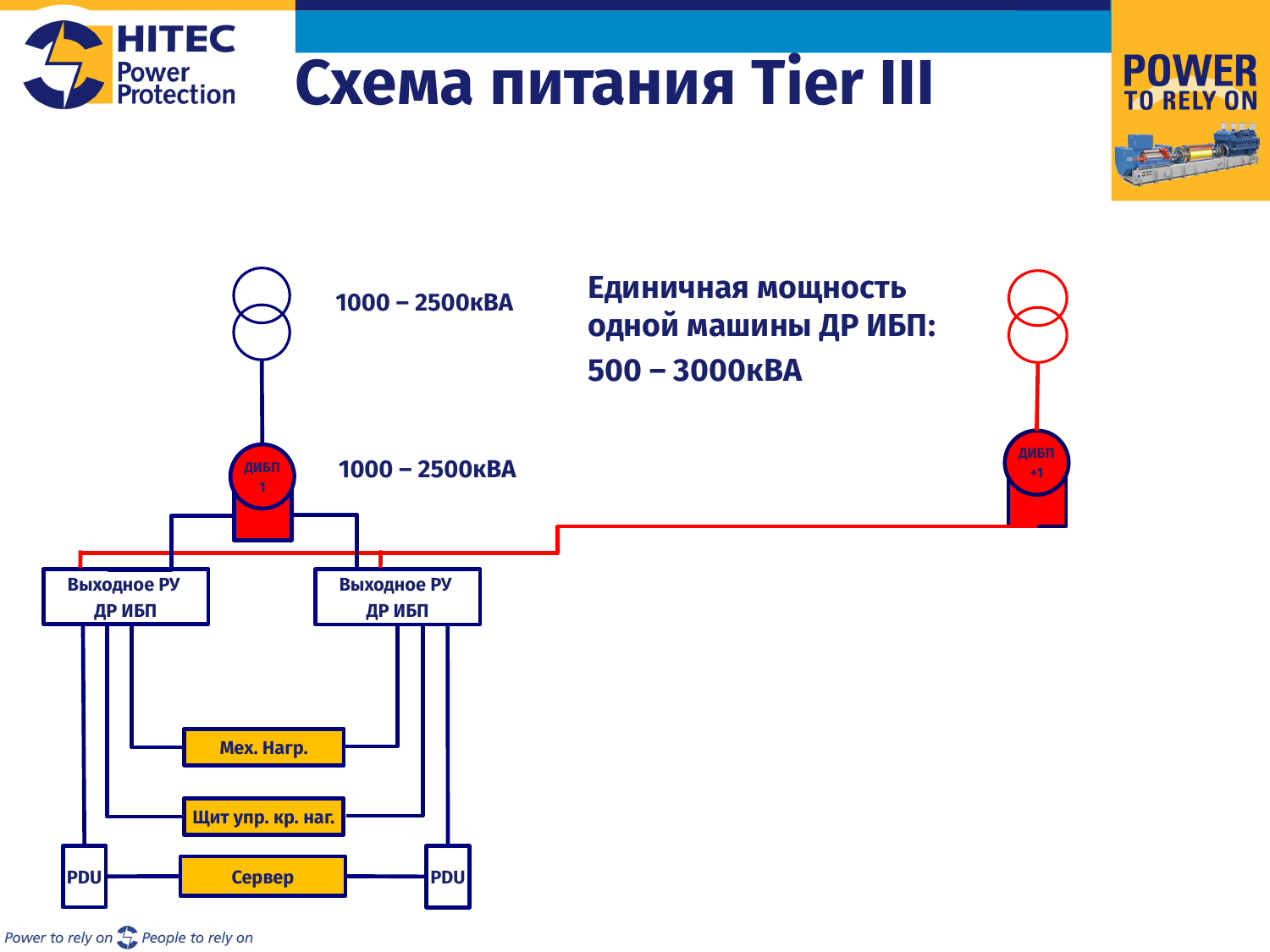

# Схема питания Tier III
Единичная мощность одной машины ДР ИБП:
500 – 3000кВА

ДИБП
1

Выходное РУ
ДР ИБП
Выходное РУ
ДР ИБП
Мех. Нагр.
Щит упр. кр. наг.
PDU
PDU
Сервер

1000 – 2500кВА
ДИБП
+1

1000 – 2500кВА